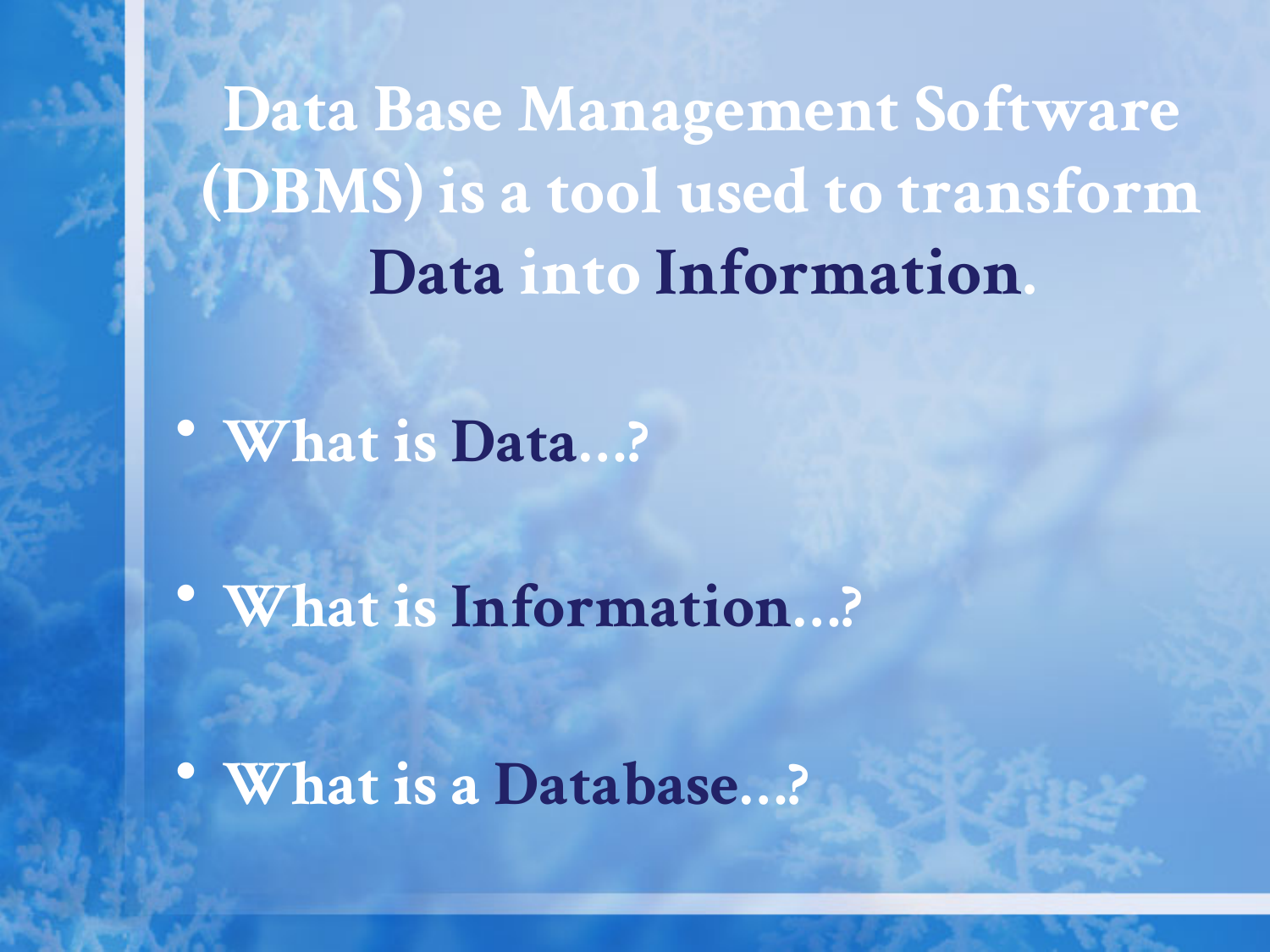

# Data Base Management Software (DBMS) is a tool used to transform Data into Information.
What is Data…?
What is Information…?

What is a Database…?